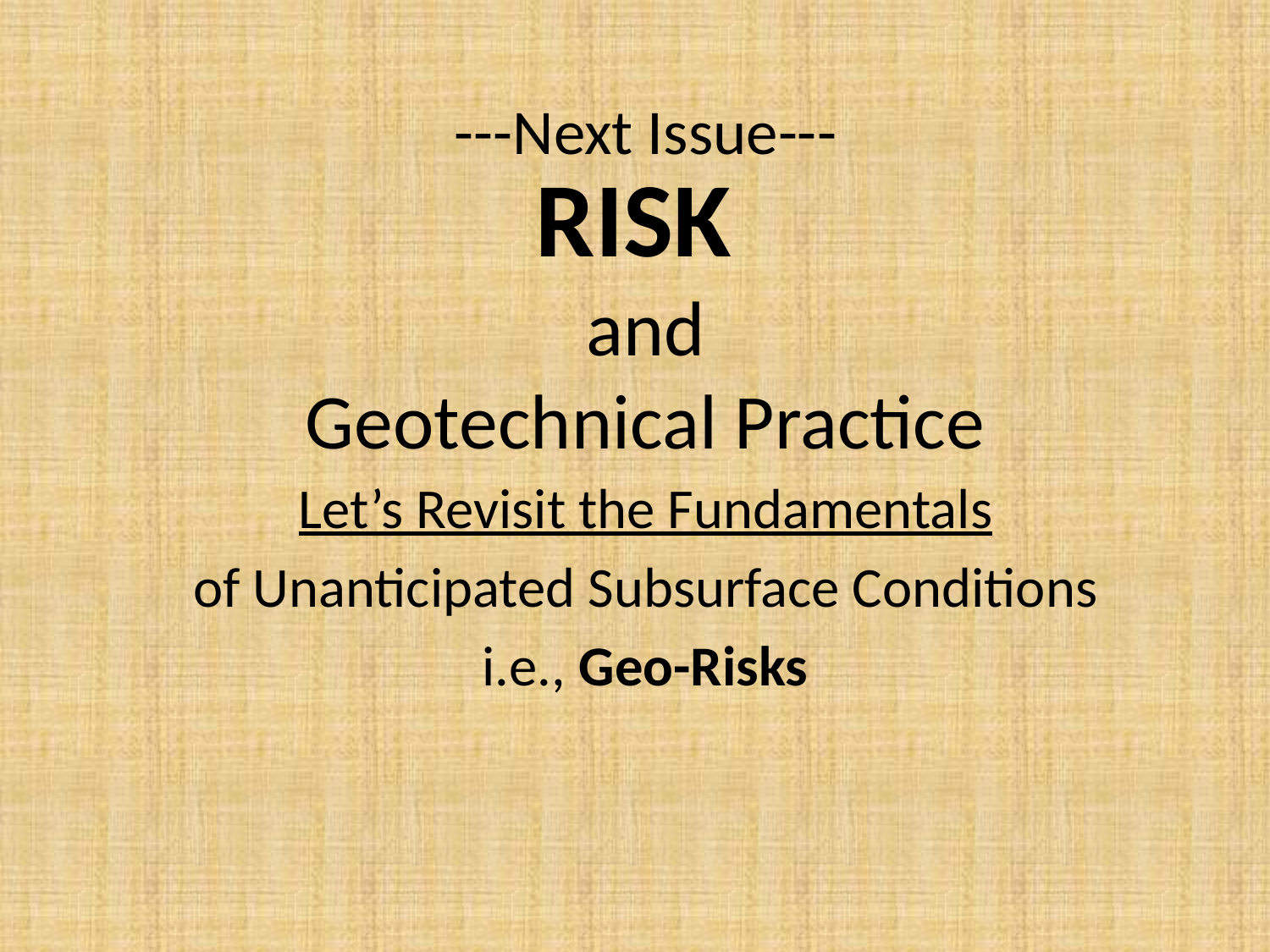

---Next Issue---
# RISK and Geotechnical Practice
Let’s Revisit the Fundamentals
of Unanticipated Subsurface Conditions
i.e., Geo-Risks